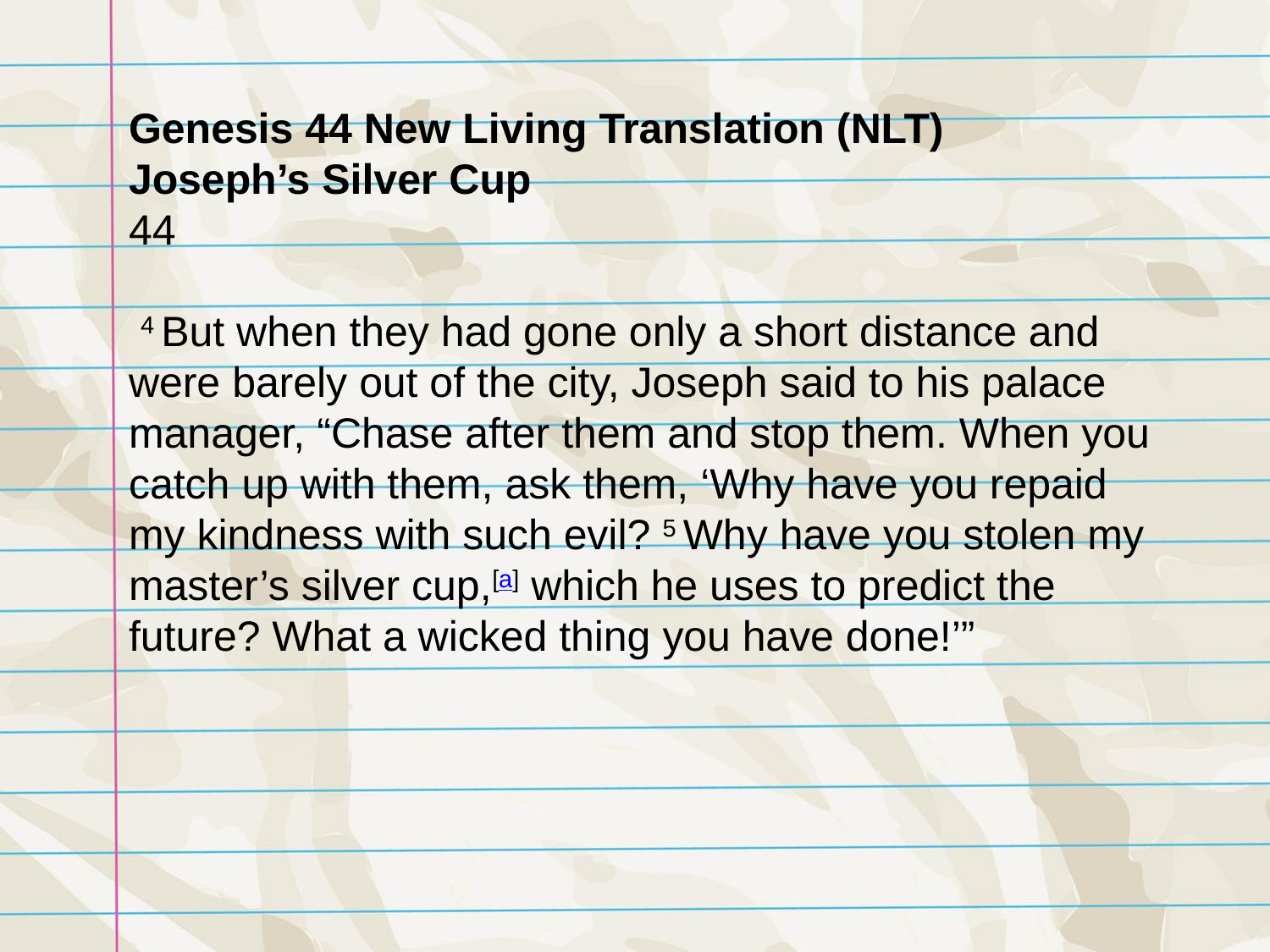

Genesis 44 New Living Translation (NLT)
Joseph’s Silver Cup
44

 4 But when they had gone only a short distance and were barely out of the city, Joseph said to his palace manager, “Chase after them and stop them. When you catch up with them, ask them, ‘Why have you repaid my kindness with such evil? 5 Why have you stolen my master’s silver cup,[a] which he uses to predict the future? What a wicked thing you have done!’”